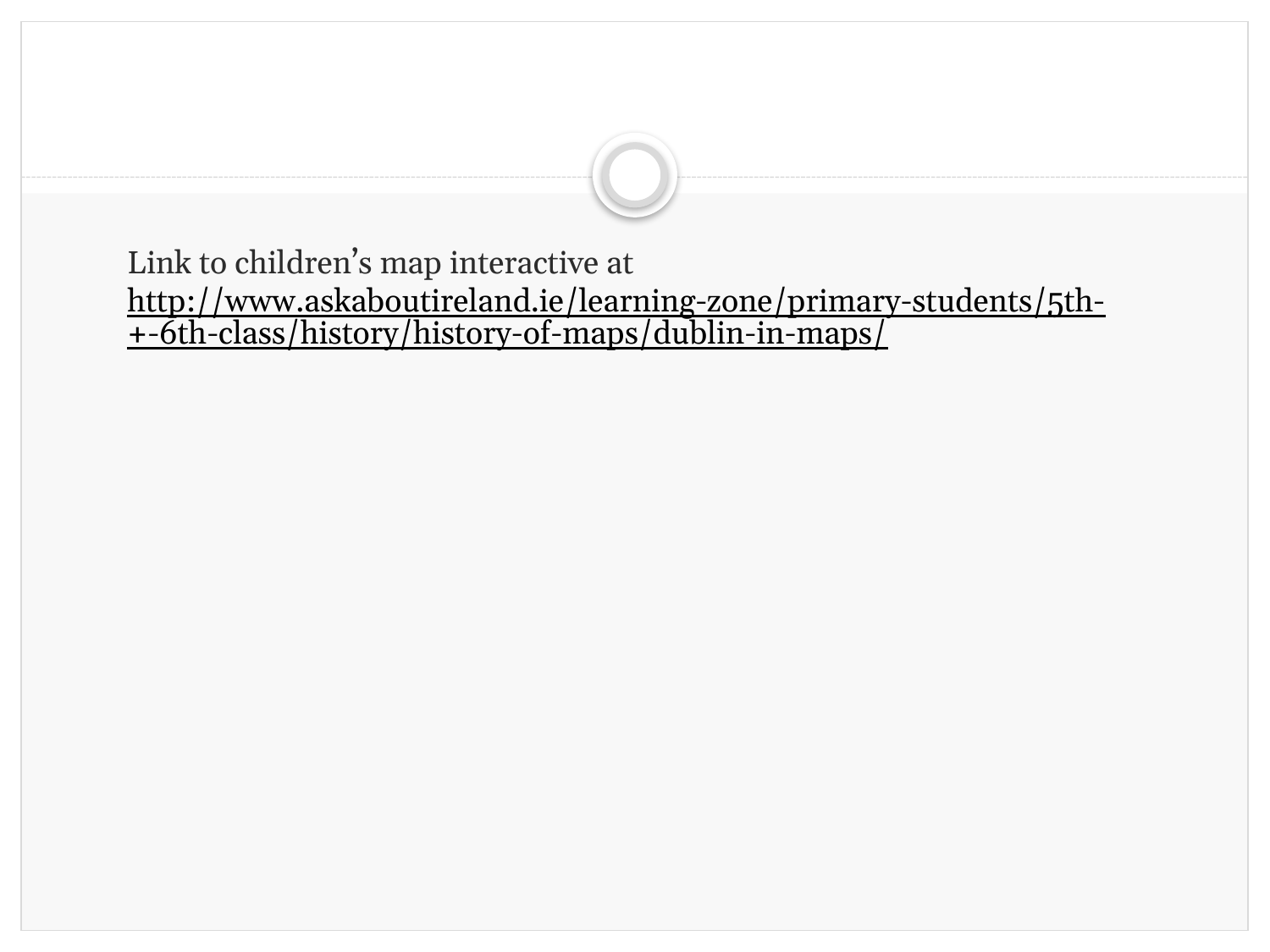

Link to children’s map interactive at
http://www.askaboutireland.ie/learning-zone/primary-students/5th-+-6th-class/history/history-of-maps/dublin-in-maps/